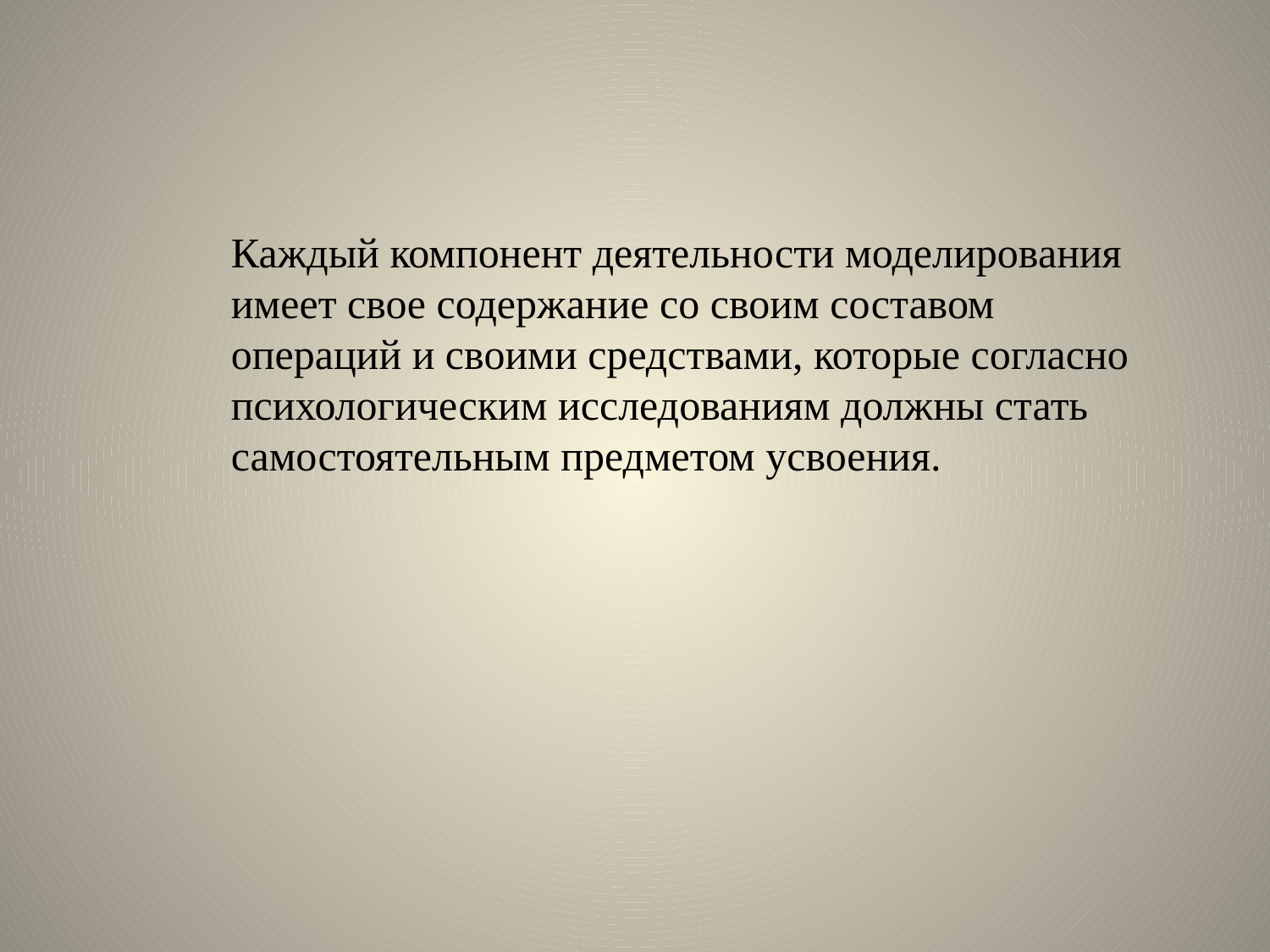

Каждый компонент деятельности моделирования имеет свое содержание со своим составом операций и своими средствами, которые согласно психологическим исследованиям должны стать самостоятельным предметом усвоения.